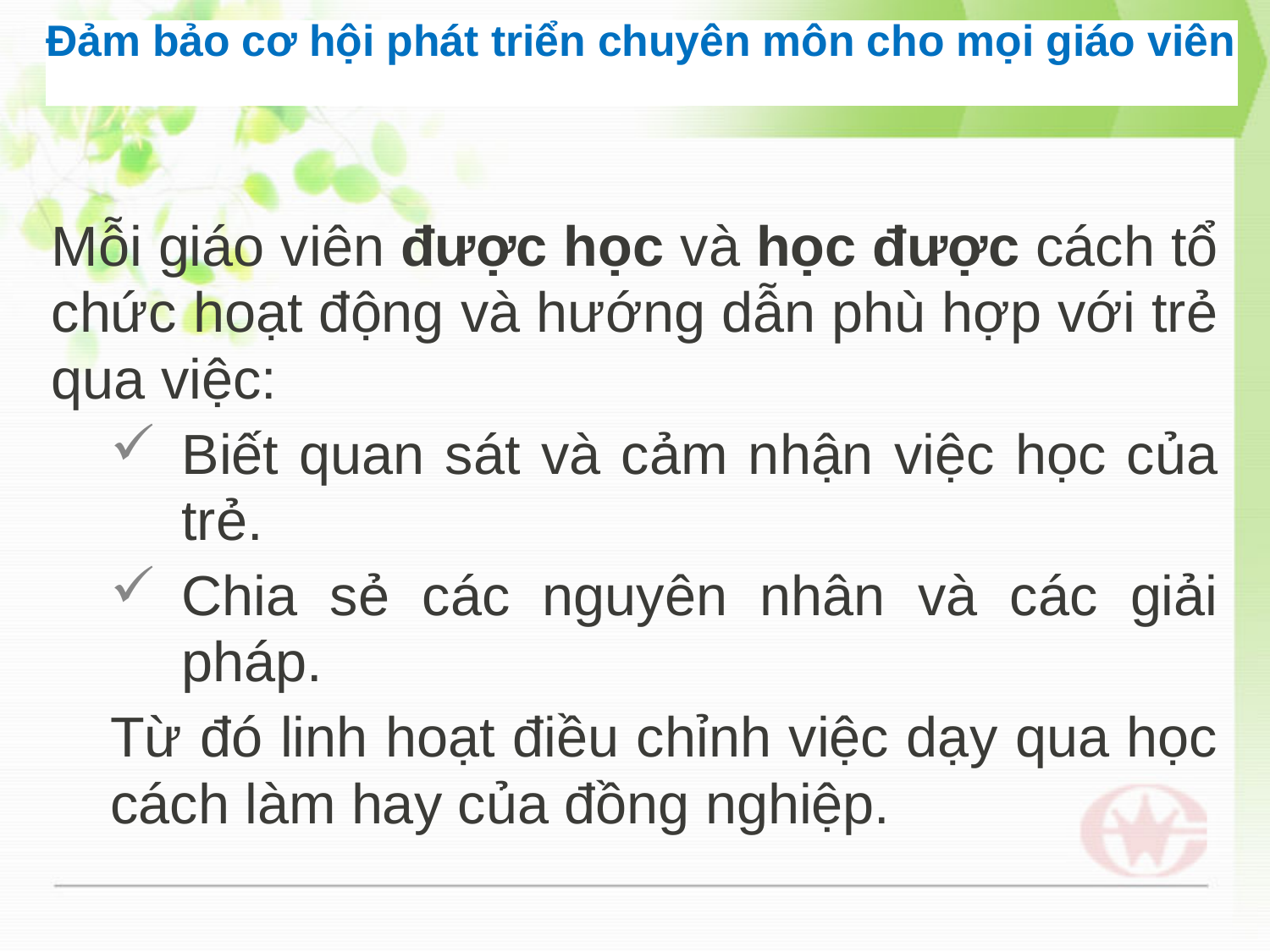

Đảm bảo cơ hội phát triển chuyên môn cho mọi giáo viên
Mỗi giáo viên được học và học được cách tổ chức hoạt động và hướng dẫn phù hợp với trẻ qua việc:
Biết quan sát và cảm nhận việc học của trẻ.
Chia sẻ các nguyên nhân và các giải pháp.
Từ đó linh hoạt điều chỉnh việc dạy qua học cách làm hay của đồng nghiệp.